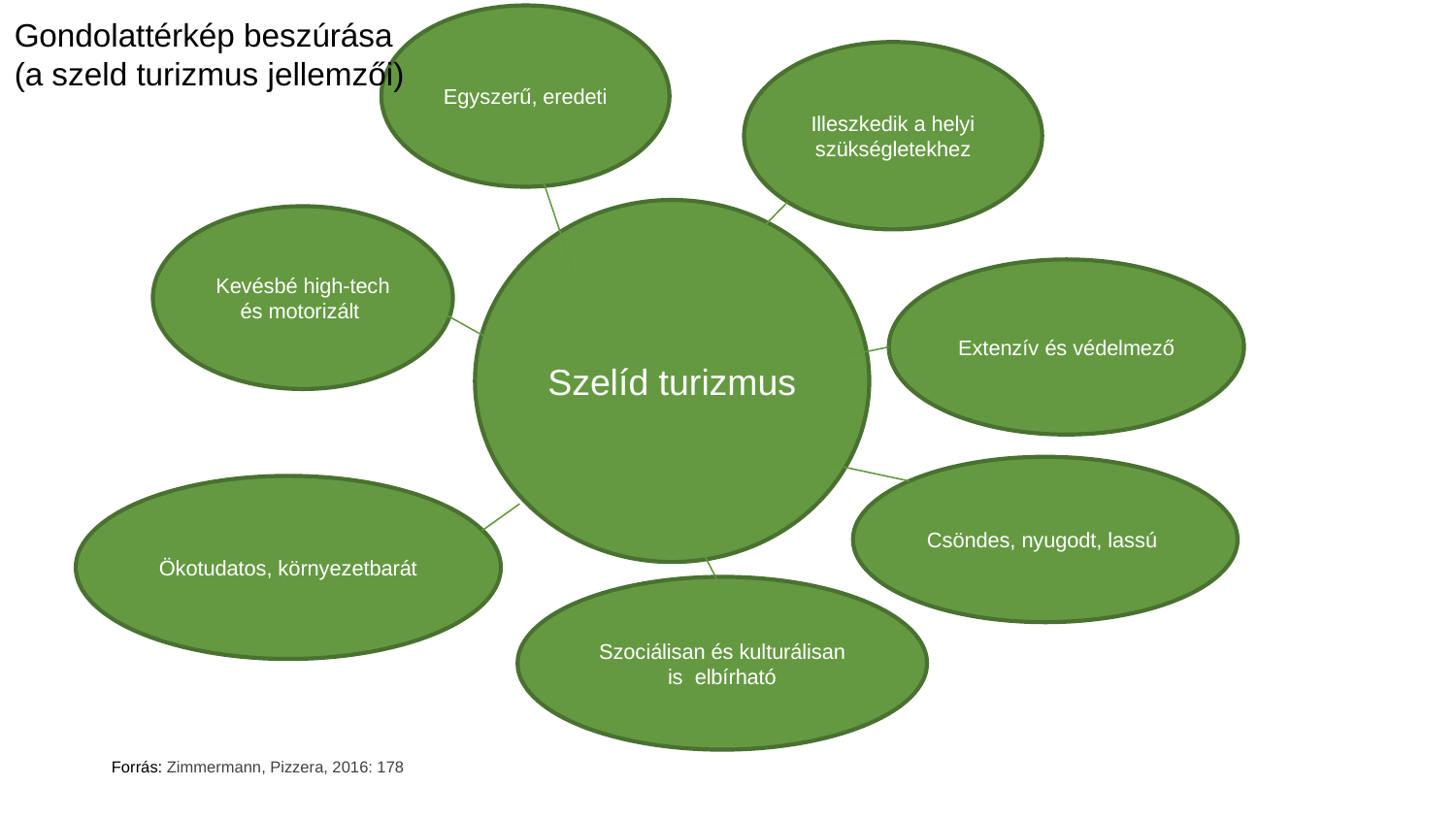

Egyszerű, eredeti
Gondolattérkép beszúrása
(a szeld turizmus jellemzői)
Illeszkedik a helyi szükségletekhez
Szelíd turizmus
Kevésbé high-tech és motorizált
Extenzív és védelmező
Csöndes, nyugodt, lassú
Ökotudatos, környezetbarát
Szociálisan és kulturálisan is  elbírható
Forrás: Zimmermann, Pizzera, 2016: 178